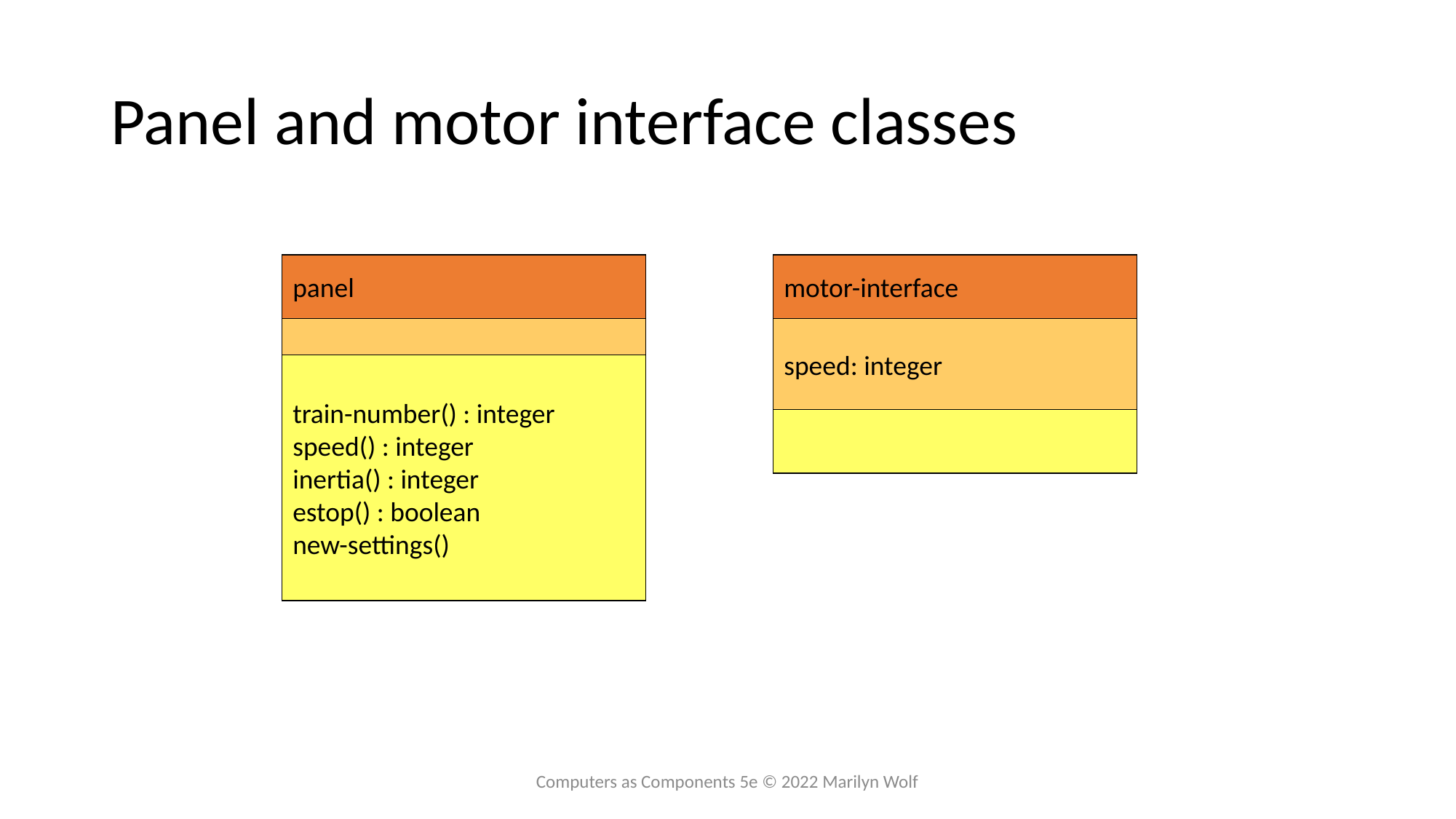

# Panel and motor interface classes
panel
motor-interface

speed: integer
train-number() : integer
speed() : integer
inertia() : integer
estop() : boolean
new-settings()

Computers as Components 5e © 2022 Marilyn Wolf